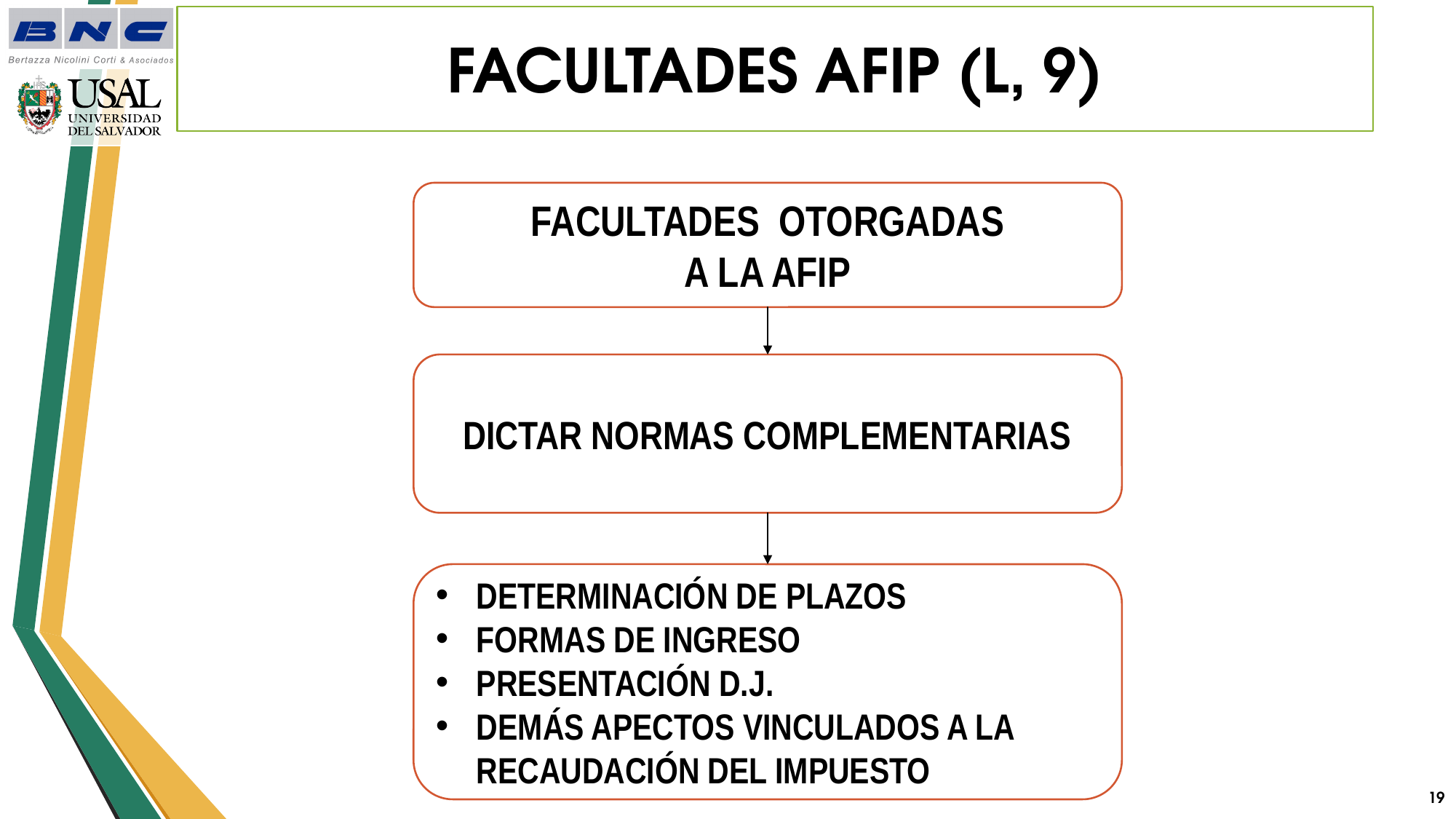

# FACULTADES AFIP (L, 9)
FACULTADES  OTORGADAS
A LA AFIP
DICTAR NORMAS COMPLEMENTARIAS
DETERMINACIÓN DE PLAZOS
FORMAS DE INGRESO
PRESENTACIÓN D.J.
DEMÁS APECTOS VINCULADOS A LA RECAUDACIÓN DEL IMPUESTO
19